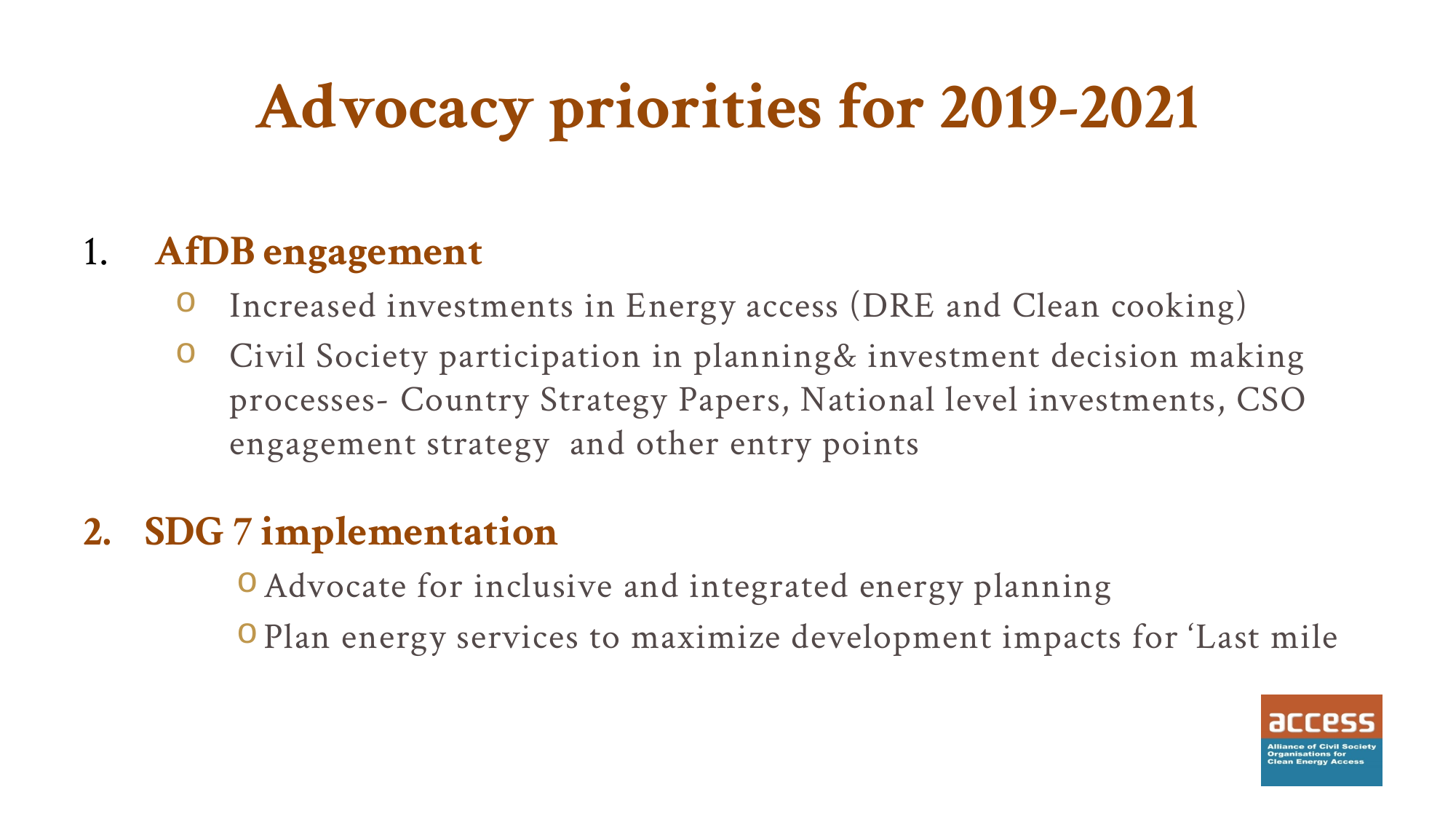

# Advocacy priorities for 2019-2021
 AfDB engagement
Increased investments in Energy access (DRE and Clean cooking)
Civil Society participation in planning& investment decision making processes- Country Strategy Papers, National level investments, CSO engagement strategy  and other entry points
SDG 7 implementation
Advocate for inclusive and integrated energy planning
Plan energy services to maximize development impacts for ‘Last mile